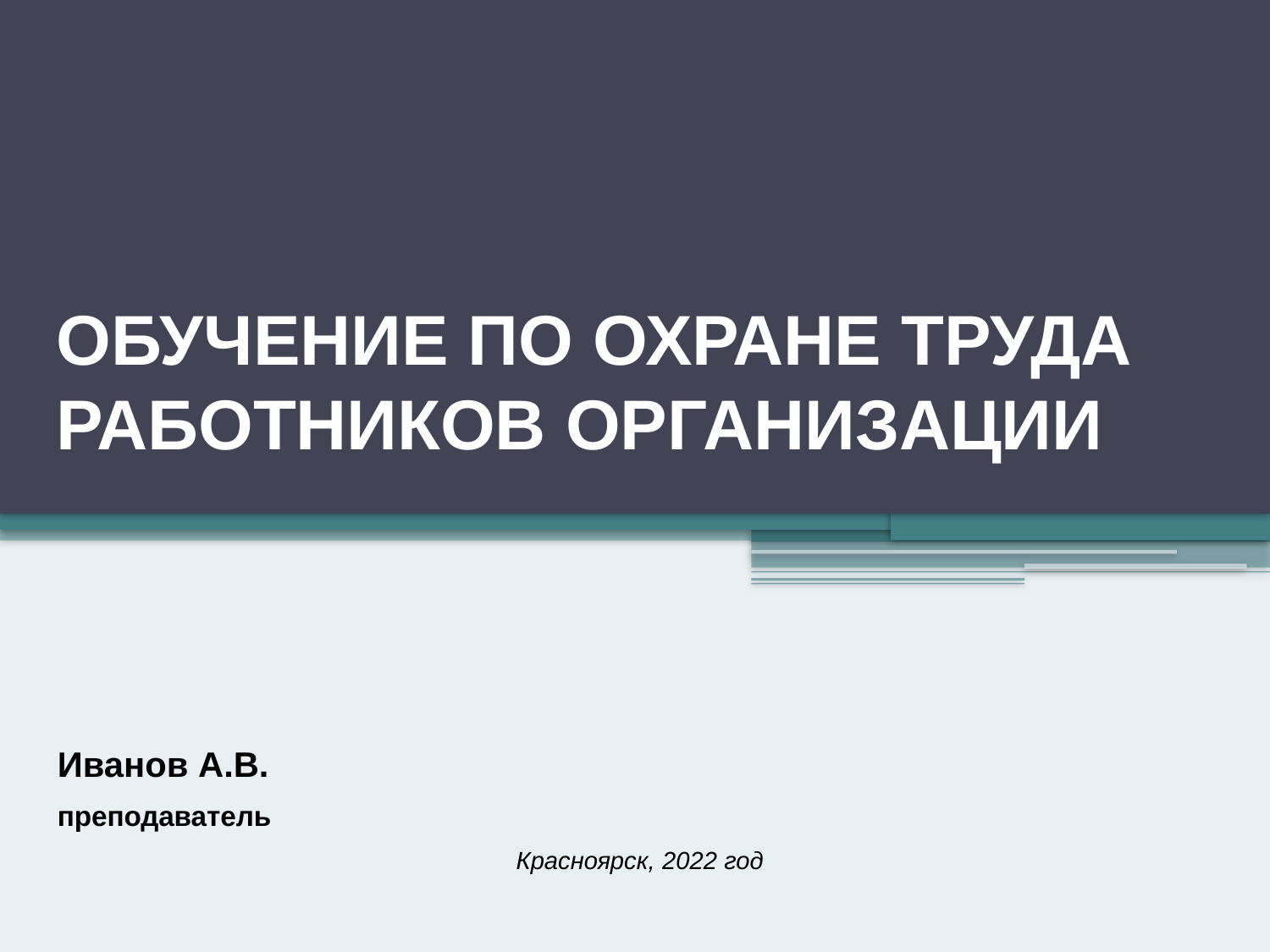

ОБУЧЕНИЕ ПО ОХРАНЕ ТРУДА РАБОТНИКОВ ОРГАНИЗАЦИИ
Иванов А.В.
преподаватель
Красноярск, 2022 год